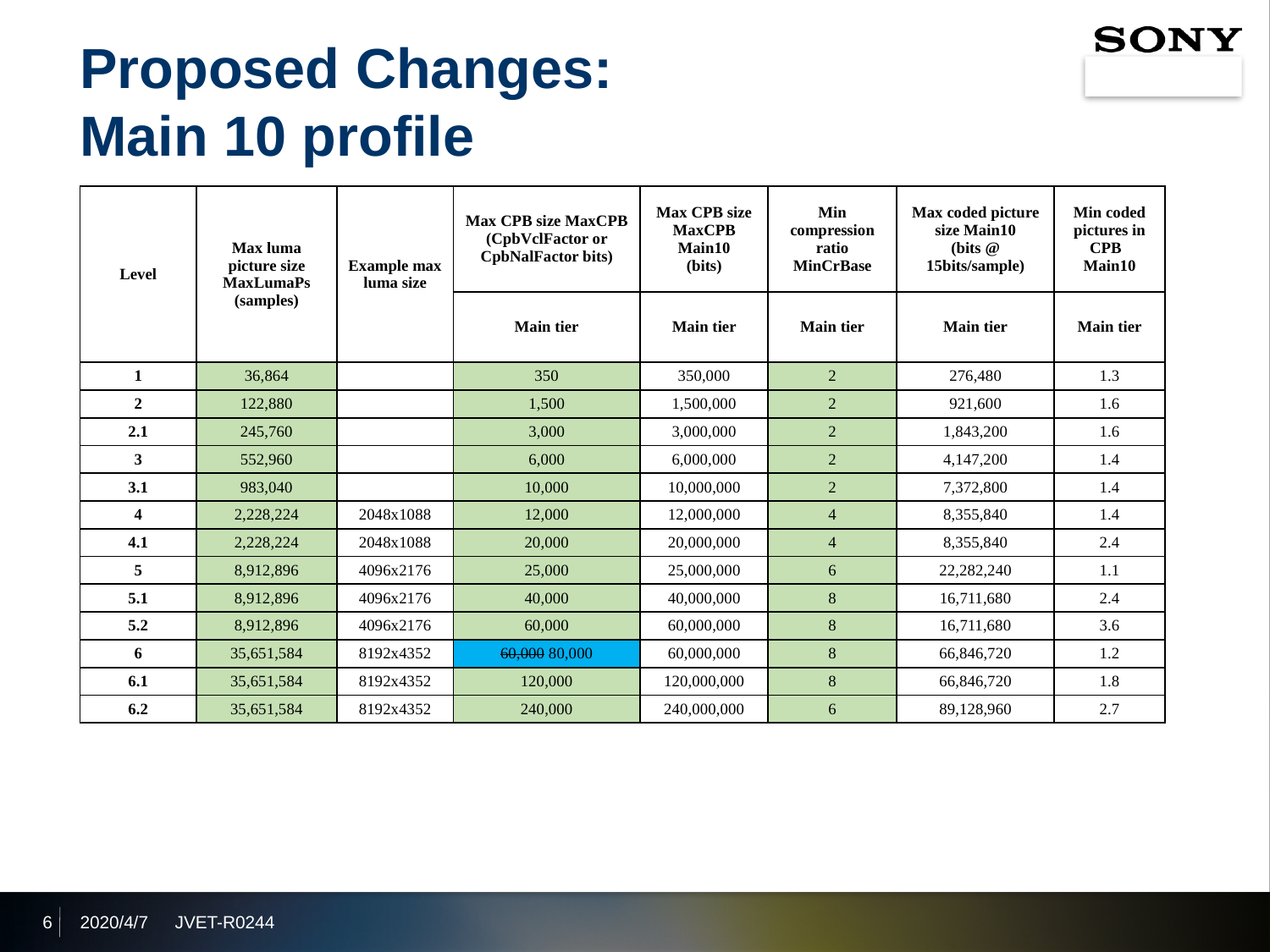

Proposed Changes:
Main 10 profile
| Level | Max luma picture size MaxLumaPs (samples) | Example max luma size | Max CPB size MaxCPB (CpbVclFactor or CpbNalFactor bits) | Max CPB size MaxCPB Main10 (bits) | Min compression ratio MinCrBase | Max coded picture size Main10 (bits @ 15bits/sample) | Min coded pictures in CPB Main10 |
| --- | --- | --- | --- | --- | --- | --- | --- |
|  |  |  | Main tier | Main tier | Main tier | Main tier | Main tier |
| 1 | 36,864 |  | 350 | 350,000 | 2 | 276,480 | 1.3 |
| 2 | 122,880 |  | 1,500 | 1,500,000 | 2 | 921,600 | 1.6 |
| 2.1 | 245,760 |  | 3,000 | 3,000,000 | 2 | 1,843,200 | 1.6 |
| 3 | 552,960 |  | 6,000 | 6,000,000 | 2 | 4,147,200 | 1.4 |
| 3.1 | 983,040 |  | 10,000 | 10,000,000 | 2 | 7,372,800 | 1.4 |
| 4 | 2,228,224 | 2048x1088 | 12,000 | 12,000,000 | 4 | 8,355,840 | 1.4 |
| 4.1 | 2,228,224 | 2048x1088 | 20,000 | 20,000,000 | 4 | 8,355,840 | 2.4 |
| 5 | 8,912,896 | 4096x2176 | 25,000 | 25,000,000 | 6 | 22,282,240 | 1.1 |
| 5.1 | 8,912,896 | 4096x2176 | 40,000 | 40,000,000 | 8 | 16,711,680 | 2.4 |
| 5.2 | 8,912,896 | 4096x2176 | 60,000 | 60,000,000 | 8 | 16,711,680 | 3.6 |
| 6 | 35,651,584 | 8192x4352 | 60,000 80,000 | 60,000,000 | 8 | 66,846,720 | 1.2 |
| 6.1 | 35,651,584 | 8192x4352 | 120,000 | 120,000,000 | 8 | 66,846,720 | 1.8 |
| 6.2 | 35,651,584 | 8192x4352 | 240,000 | 240,000,000 | 6 | 89,128,960 | 2.7 |

6
2020/4/7
JVET-R0244